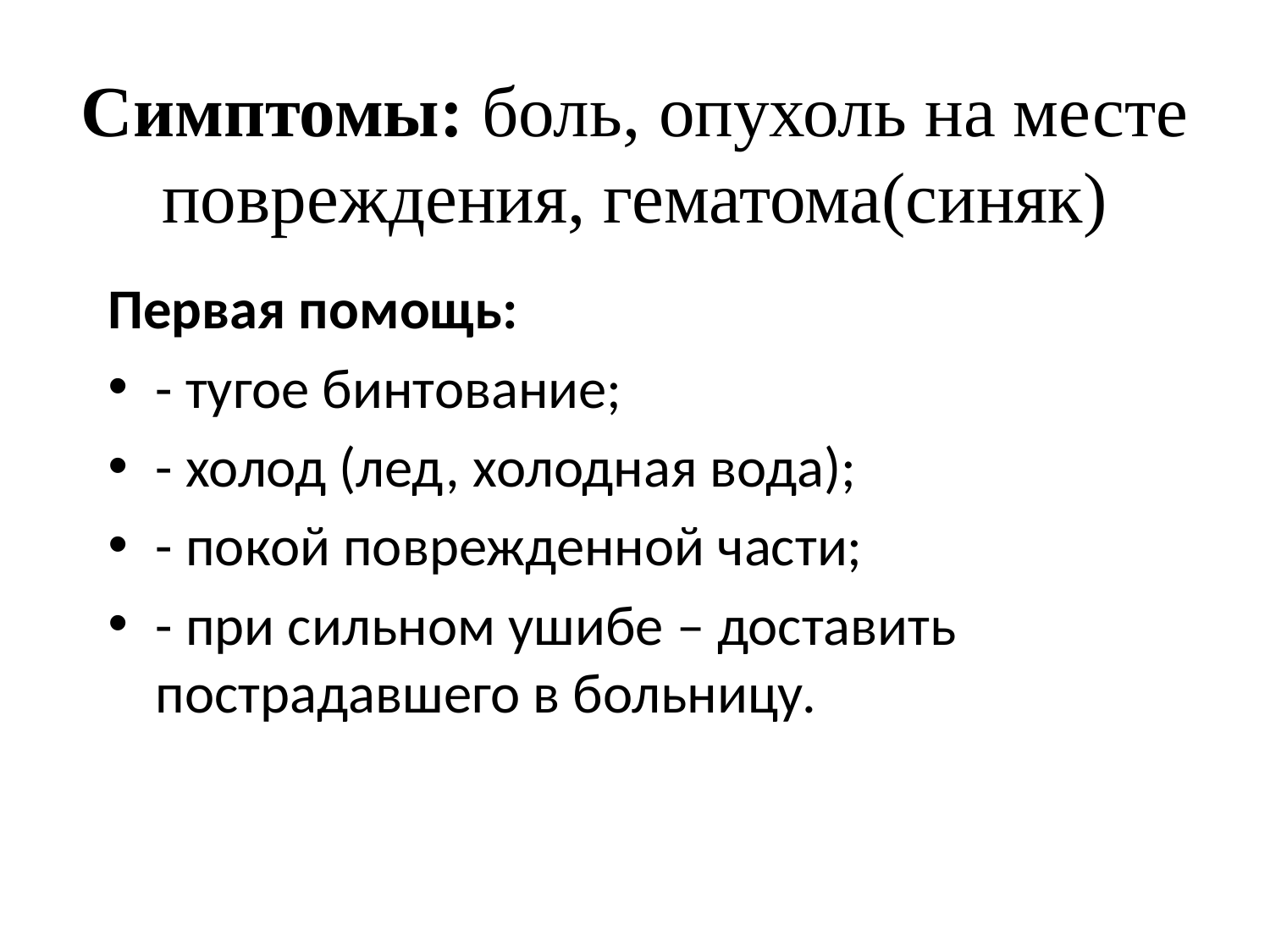

# Симптомы: боль, опухоль на месте повреждения, гематома(синяк)
Первая помощь:
- тугое бинтование;
- холод (лед, холодная вода);
- покой поврежденной части;
- при сильном ушибе – доставить пострадавшего в больницу.